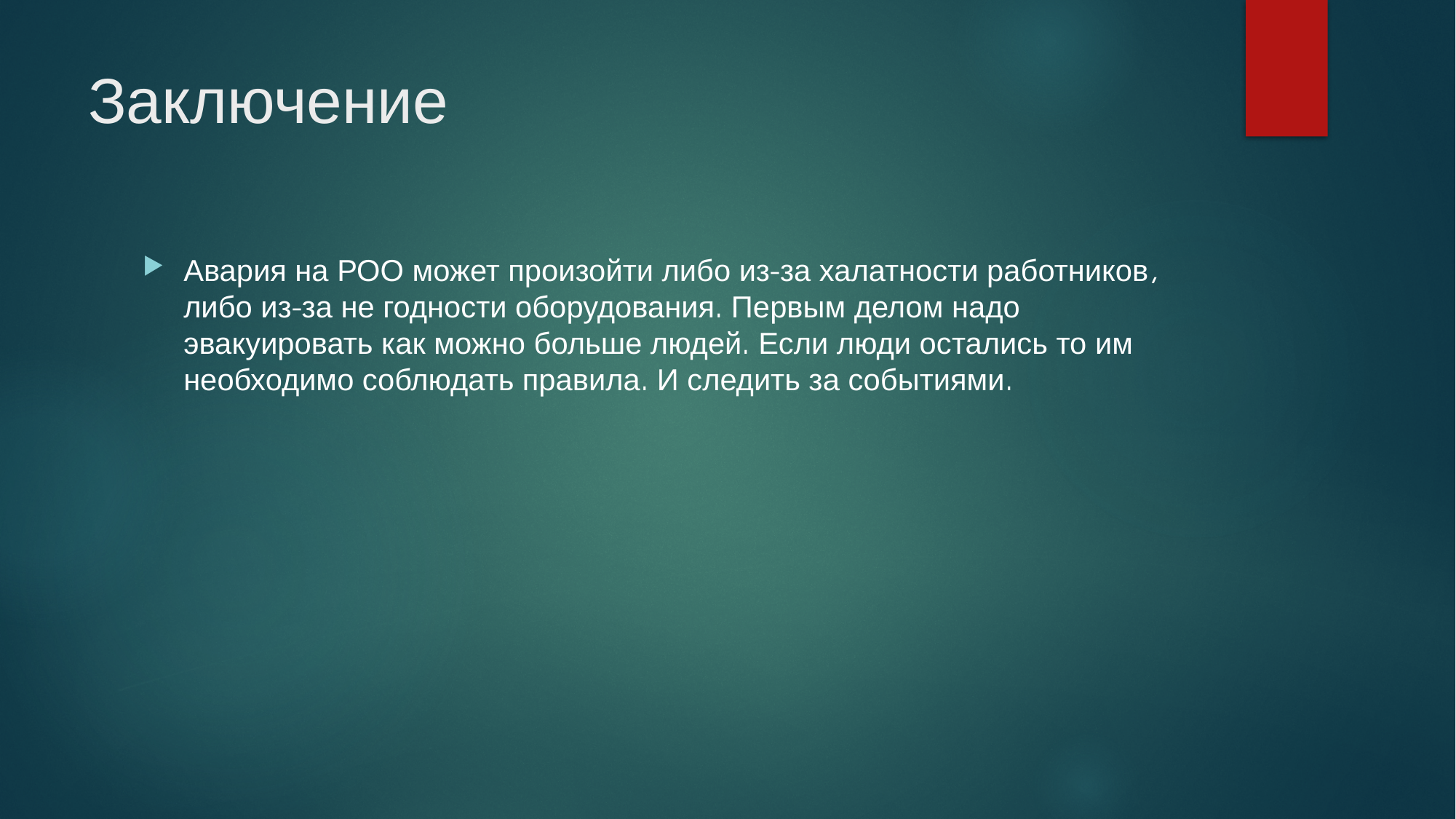

# Заключение
Авария на РОО может произойти либо из-за халатности работников, либо из-за не годности оборудования. Первым делом надо эвакуировать как можно больше людей. Если люди остались то им необходимо соблюдать правила. И следить за событиями.